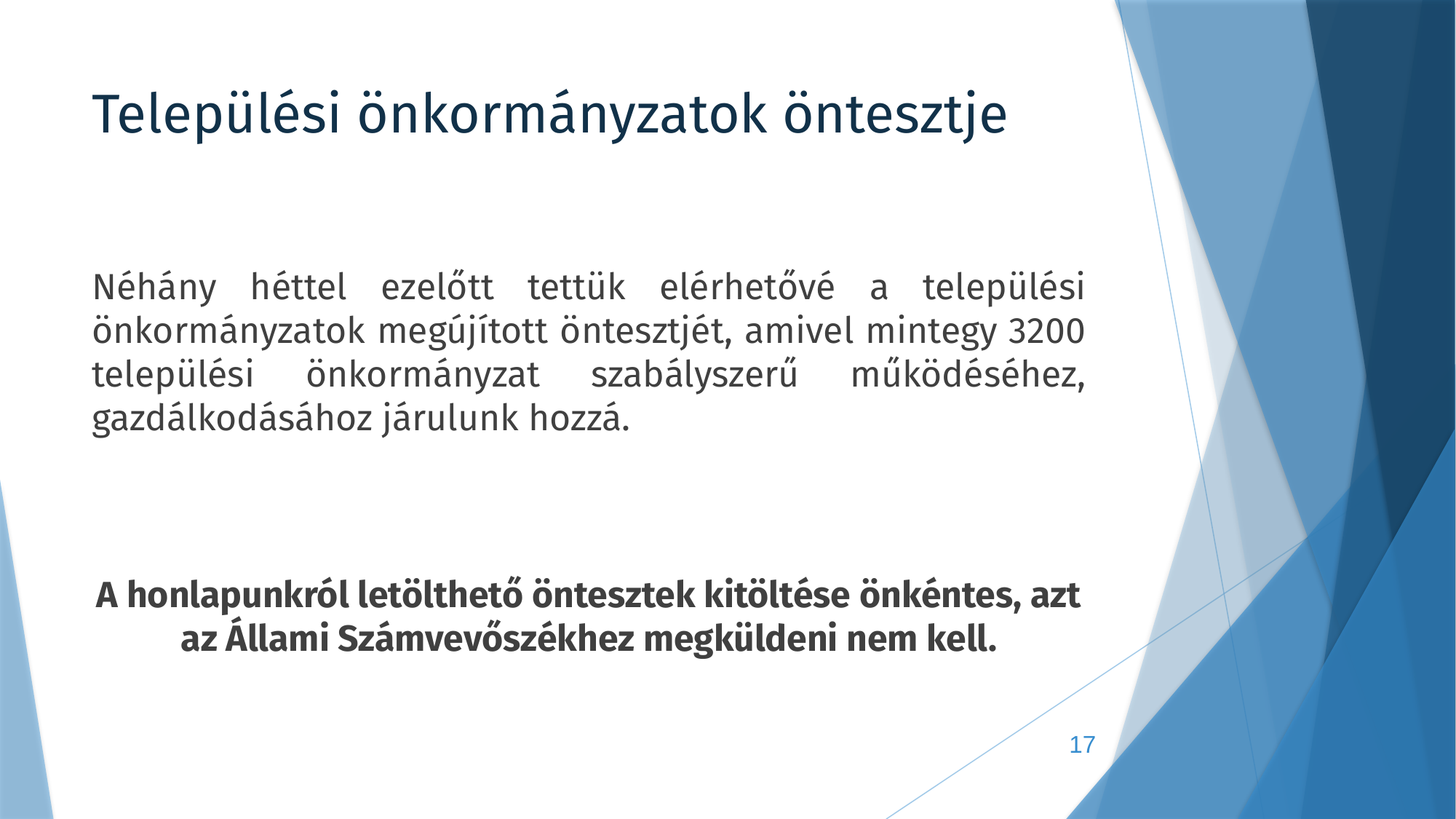

# Települési önkormányzatok öntesztje
Néhány héttel ezelőtt tettük elérhetővé a települési önkormányzatok megújított öntesztjét, amivel mintegy 3200 települési önkormányzat szabályszerű működéséhez, gazdálkodásához járulunk hozzá.

A honlapunkról letölthető öntesztek kitöltése önkéntes, azt az Állami Számvevőszékhez megküldeni nem kell.
17